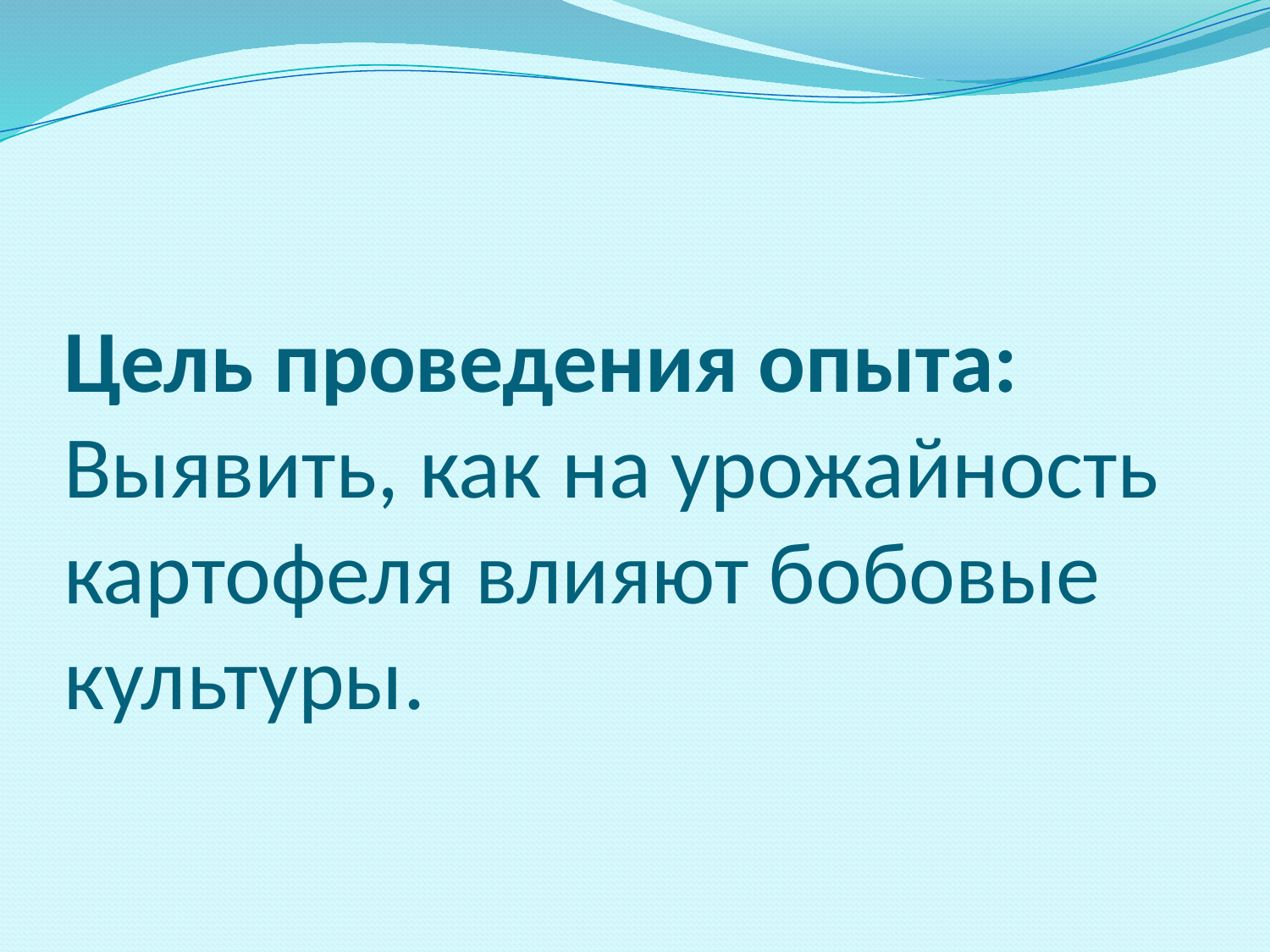

# Цель проведения опыта: Выявить, как на урожайность картофеля влияют бобовые культуры.